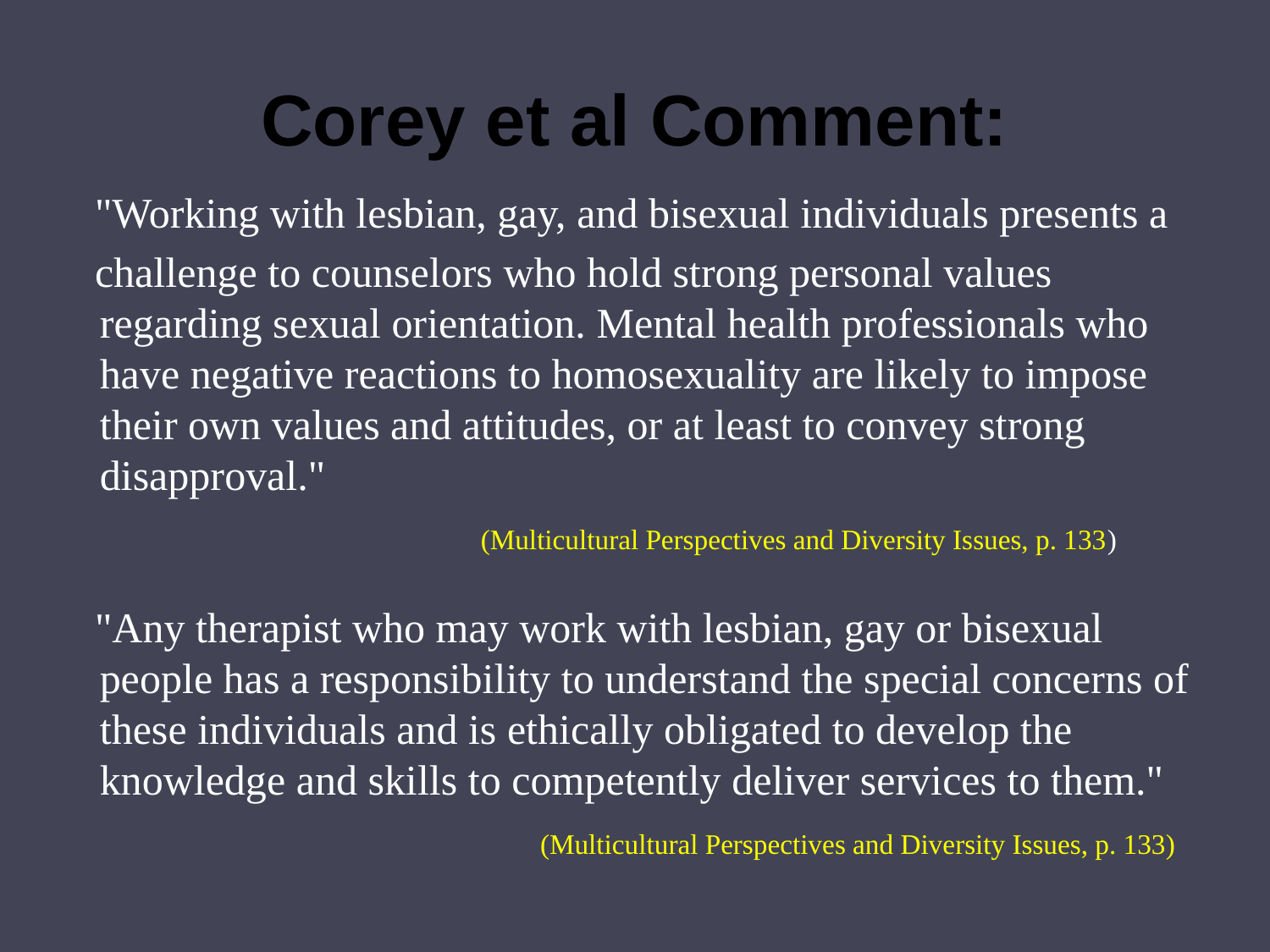

# Corey et al Comment:
"Working with lesbian, gay, and bisexual individuals presents a
challenge to counselors who hold strong personal values regarding sexual orientation. Mental health professionals who have negative reactions to homosexuality are likely to impose their own values and attitudes, or at least to convey strong disapproval."
				(Multicultural Perspectives and Diversity Issues, p. 133)
"Any therapist who may work with lesbian, gay or bisexual people has a responsibility to understand the special concerns of these individuals and is ethically obligated to develop the knowledge and skills to competently deliver services to them."
				 (Multicultural Perspectives and Diversity Issues, p. 133)